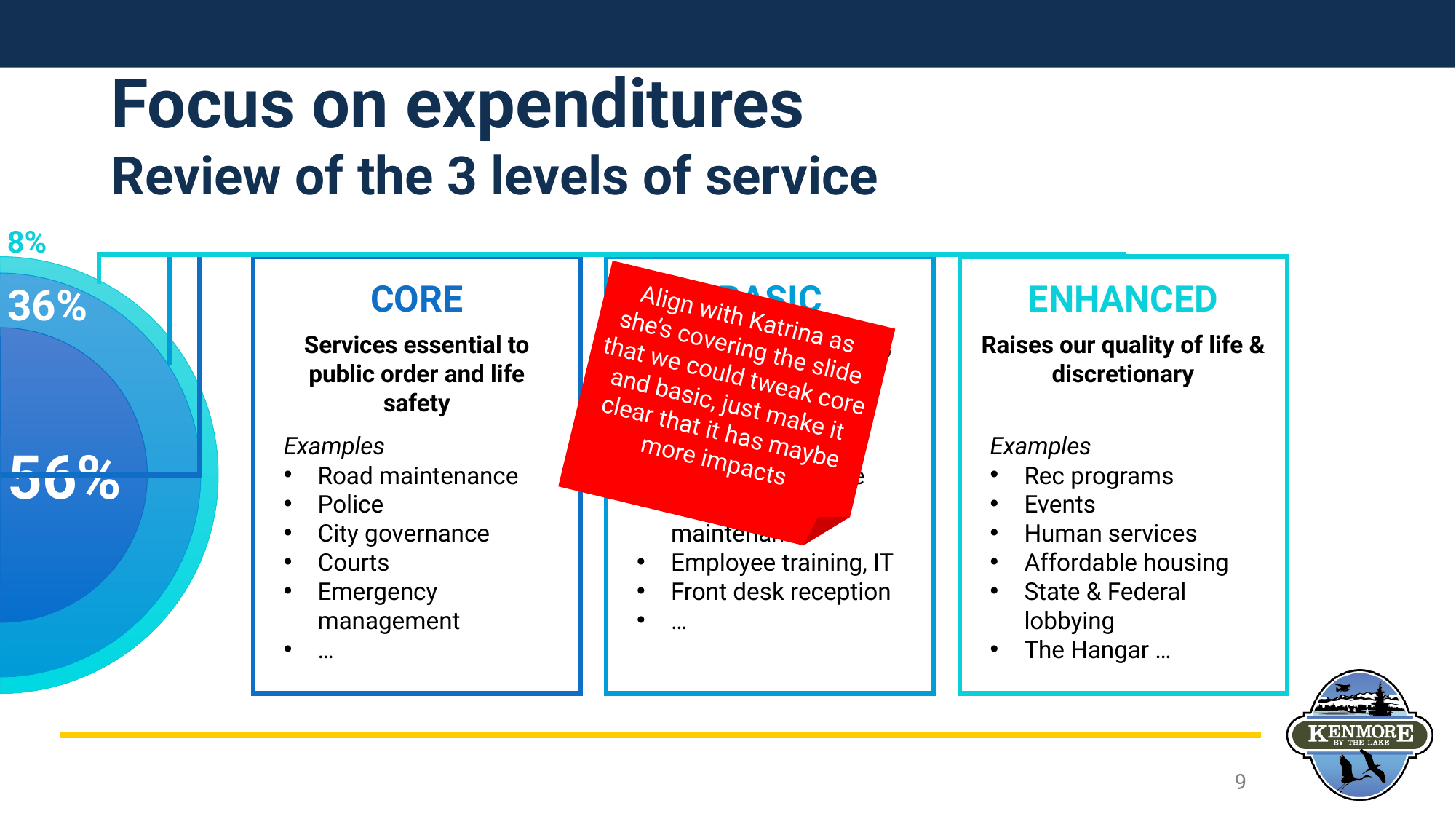

# Focus on expenditures
Review of the 3 levels of service
8%

CORE
BASIC
ENHANCED

36%
Align with Katrina as she’s covering the slide that we could tweak core and basic, just make it clear that it has maybe more impacts
Raises our quality of life & discretionary
Services essential to public order and life safety
Foundational services; “what a city does”

Examples
Road maintenance
Police
City governance
Courts
Emergency management
…
Examples
Park maintenance
Streetscape maintenance
Employee training, IT
Front desk reception
…
Examples
Rec programs
Events
Human services
Affordable housing
State & Federal lobbying
The Hangar …
56%
9